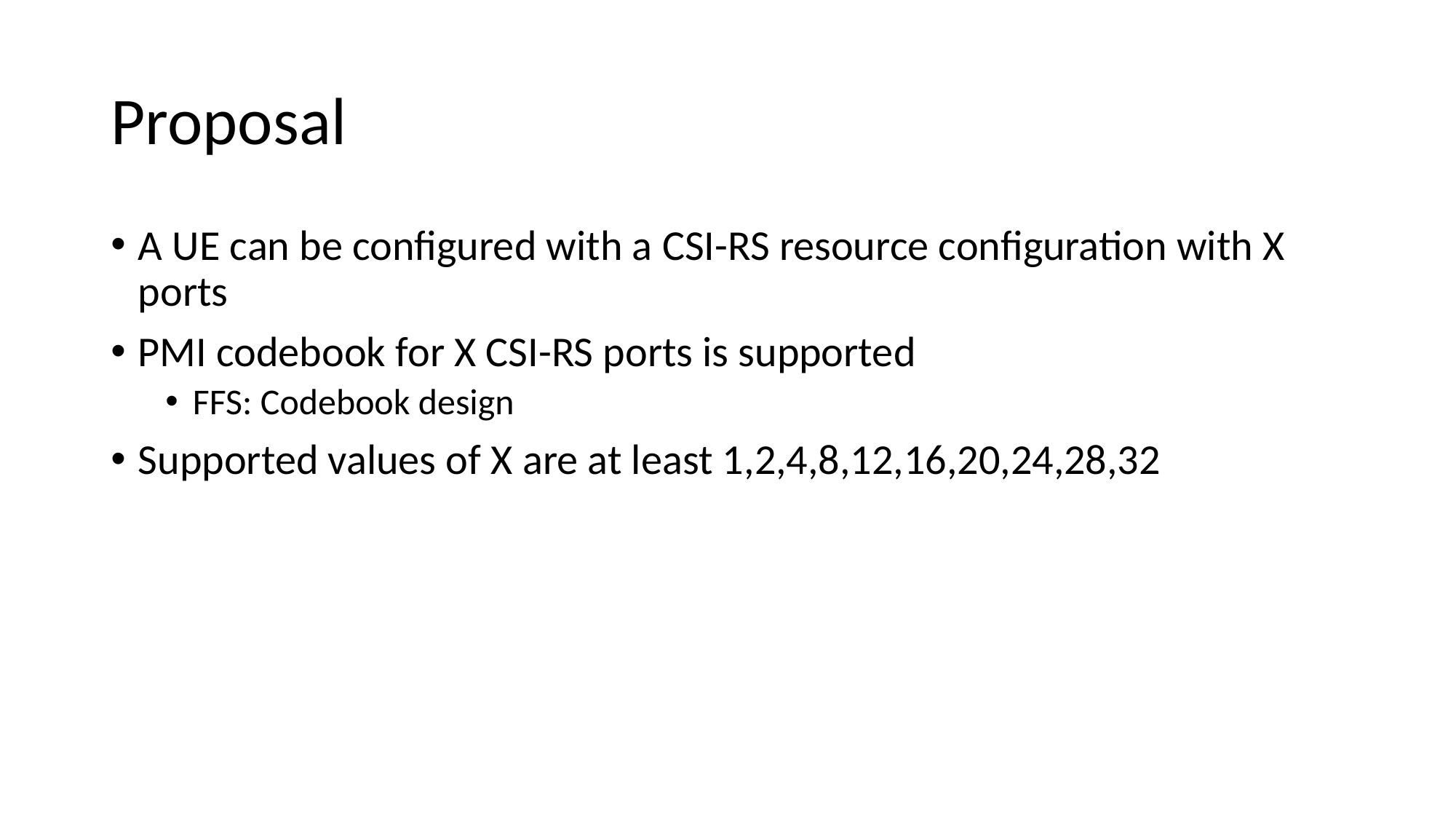

# Proposal
A UE can be configured with a CSI-RS resource configuration with X ports
PMI codebook for X CSI-RS ports is supported
FFS: Codebook design
Supported values of X are at least 1,2,4,8,12,16,20,24,28,32